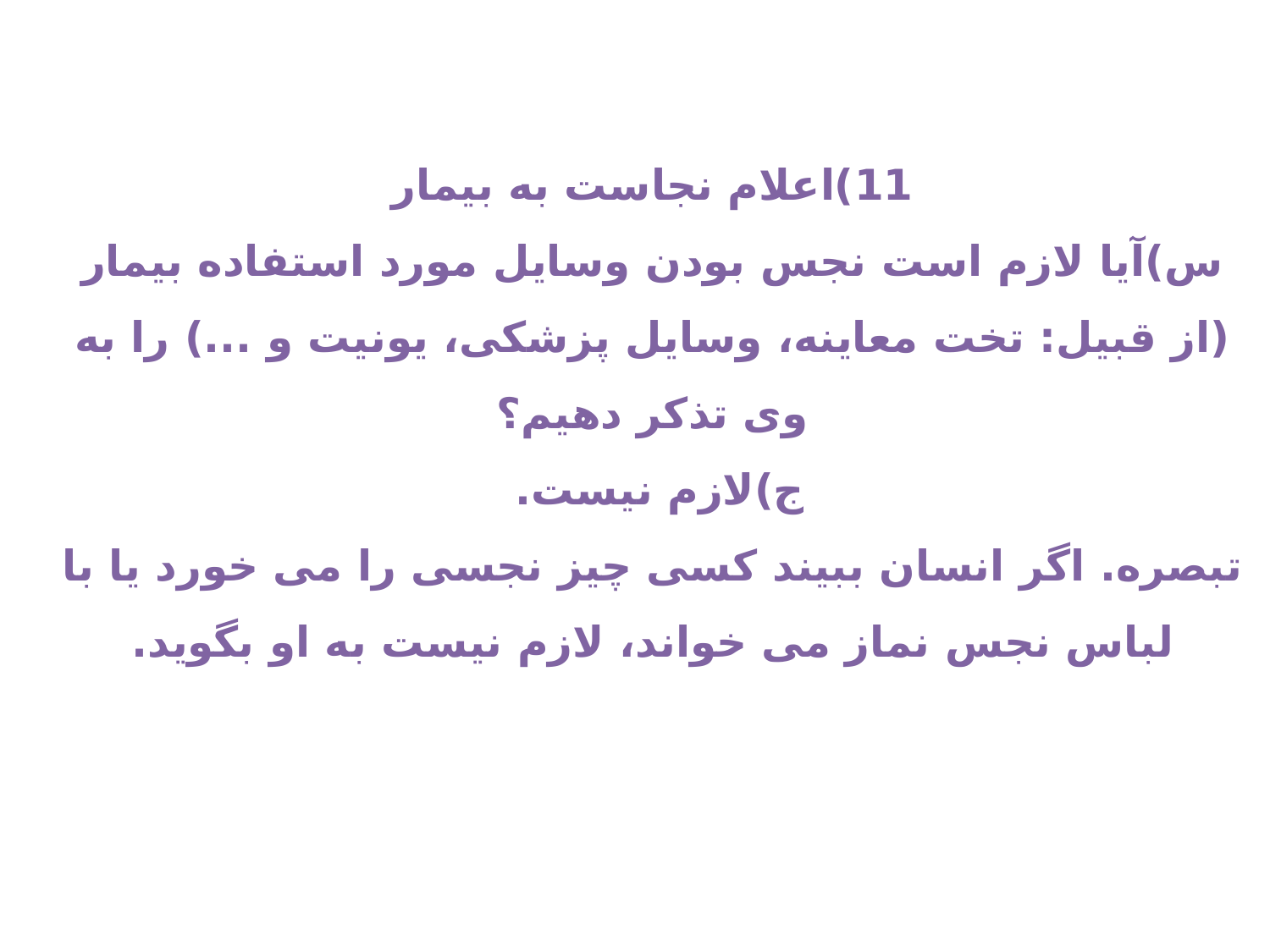

11)اعلام نجاست به بیمار
س)آیا لازم است نجس بودن وسایل مورد استفاده بیمار (از قبیل: تخت معاینه، وسایل پزشکى، یونیت و ...) را به وى تذکر دهیم؟
ج)لازم نیست.
تبصره. اگر انسان ببیند کسى چیز نجسى را مى خورد یا با لباس نجس نماز مى خواند، لازم نیست به او بگوید.